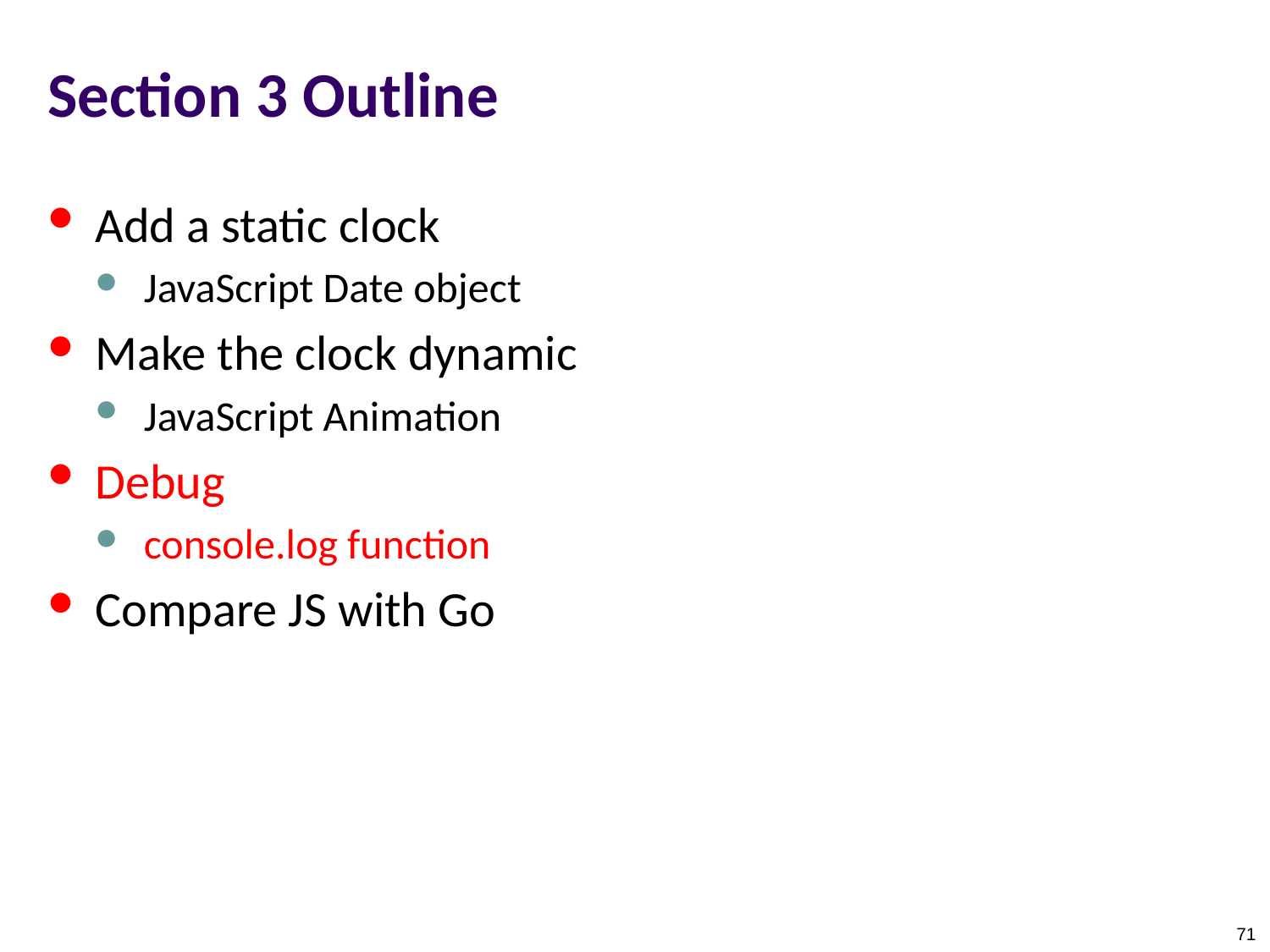

# Section 3 Outline
Add a static clock
JavaScript Date object
Make the clock dynamic
JavaScript Animation
Debug
console.log function
Compare JS with Go
71